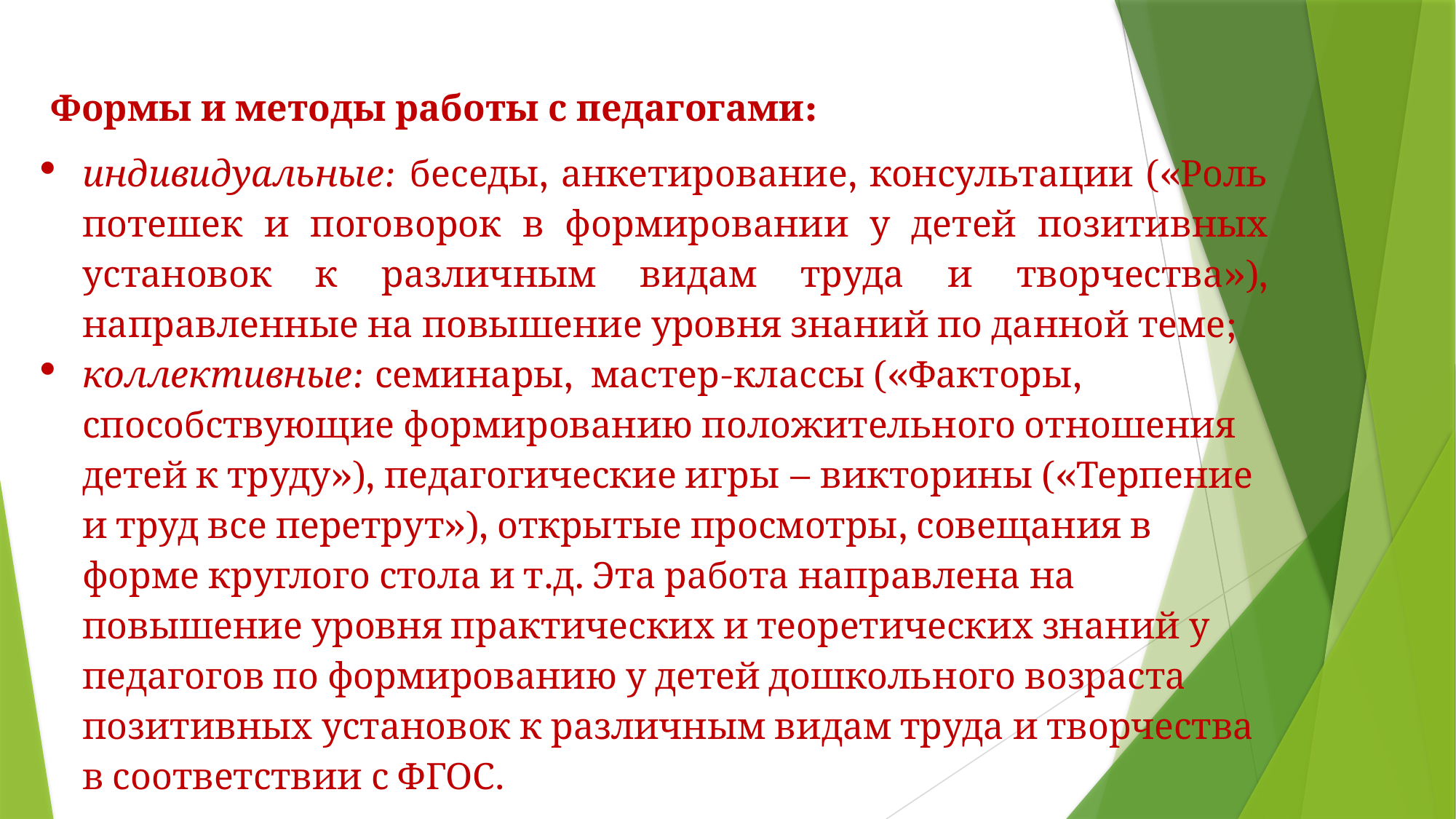

Формы и методы работы с педагогами:
индивидуальные: беседы, анкетирование, консультации («Роль потешек и поговорок в формировании у детей позитивных установок к различным видам труда и творчества»), направленные на повышение уровня знаний по данной теме;
коллективные: семинары,  мастер-классы («Факторы, способствующие формированию положительного отношения детей к труду»), педагогические игры – викторины («Терпение и труд все перетрут»), открытые просмотры, совещания в форме круглого стола и т.д. Эта работа направлена на повышение уровня практических и теоретических знаний у педагогов по формированию у детей дошкольного возраста позитивных установок к различным видам труда и творчества в соответствии с ФГОС.